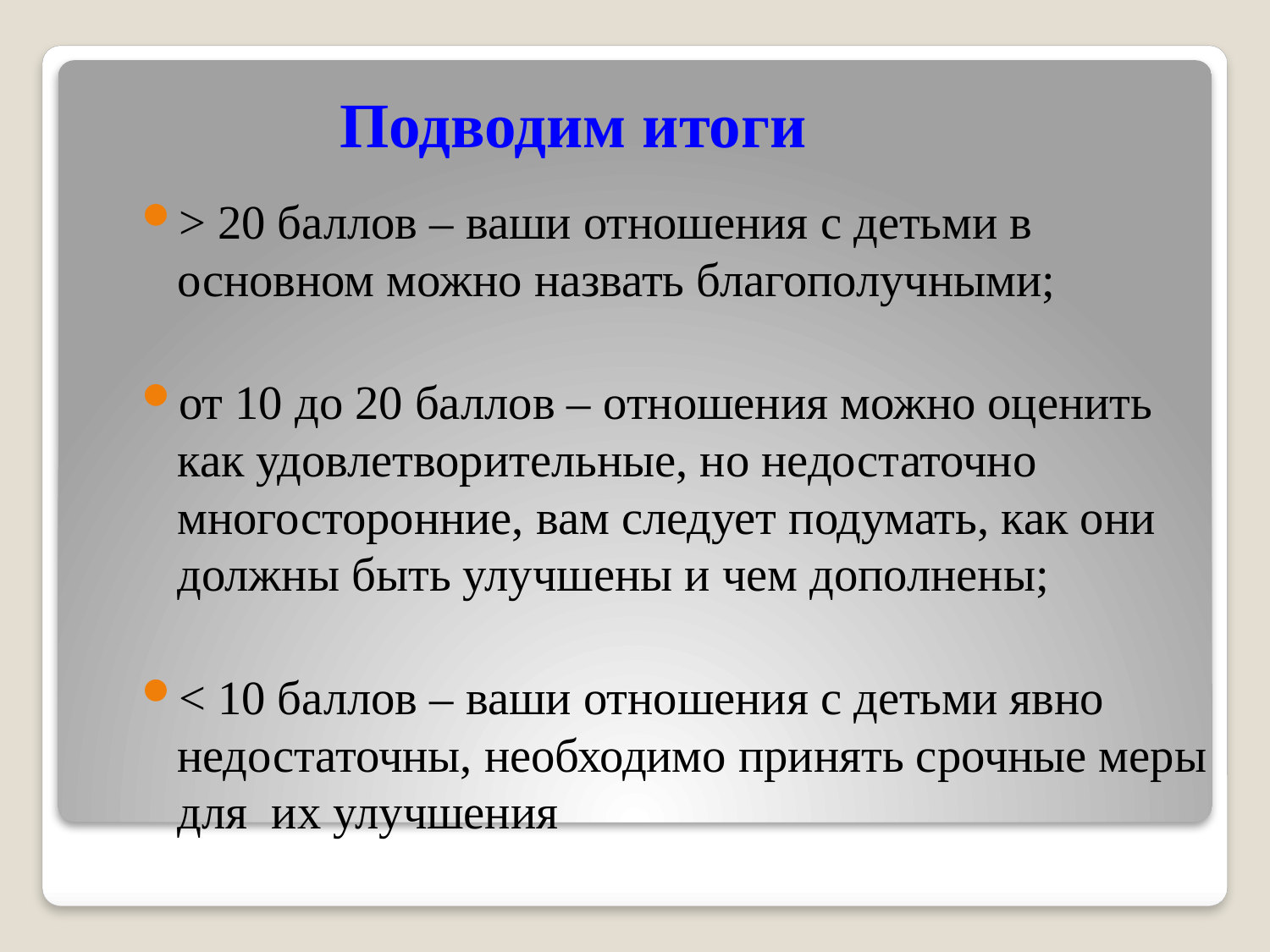

# Подводим итоги
> 20 баллов – ваши отношения с детьми в основном можно назвать благополучными;

от 10 до 20 баллов – отношения можно оценить как удовлетворительные, но недостаточно многосторонние, вам следует подумать, как они должны быть улучшены и чем дополнены;

< 10 баллов – ваши отношения с детьми явно недостаточны, необходимо принять срочные меры для  их улучшения